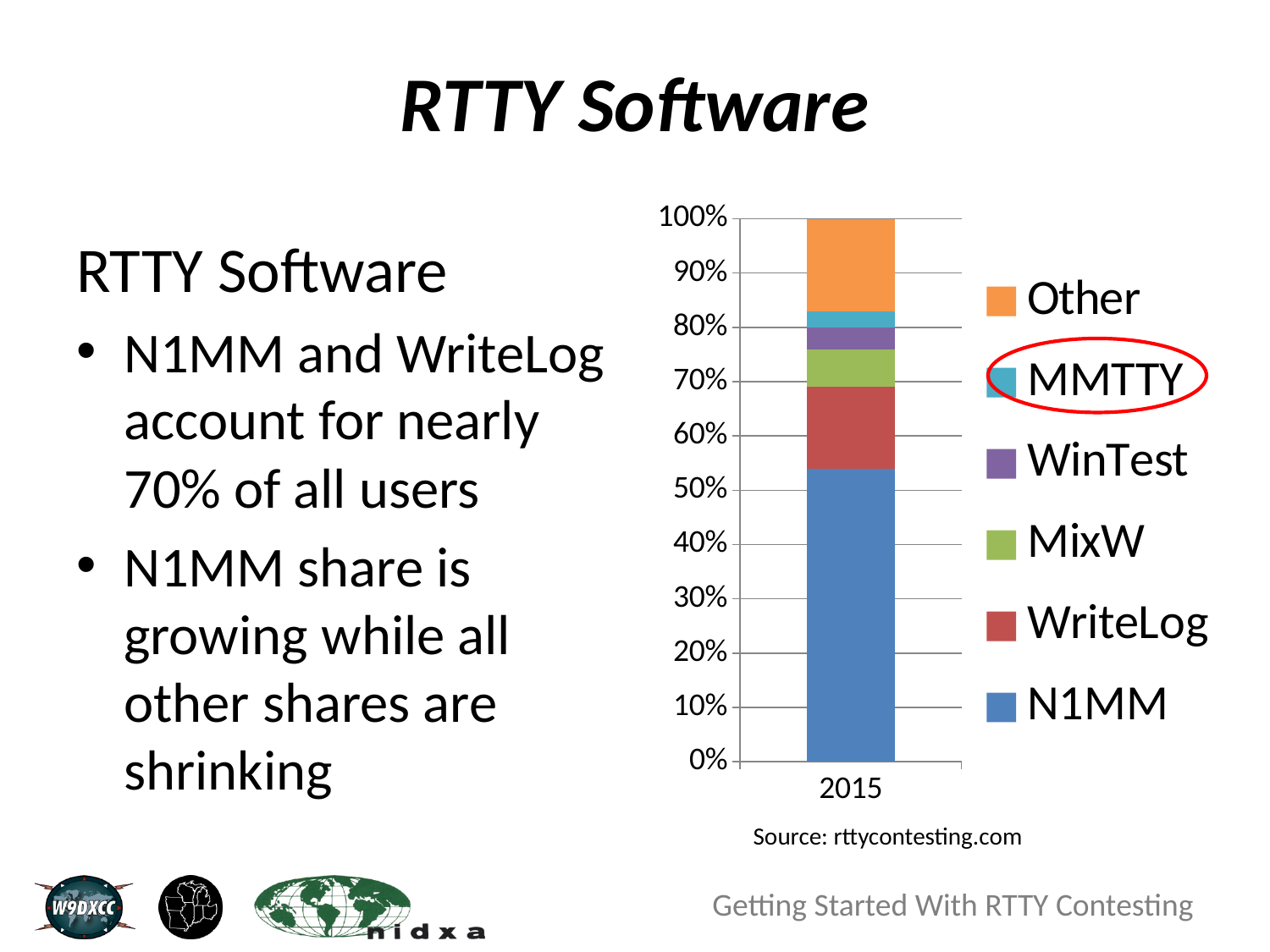

# RTTY Software

### Chart

| Category | N1MM | WriteLog | MixW | WinTest | MMTTY | Other |
|---|---|---|---|---|---|---|
| 2015 | 54.0 | 15.0 | 7.0 | 4.0 | 3.0 | 17.0 |
RTTY Software
N1MM and WriteLog account for nearly 70% of all users
N1MM share is growing while all other shares are shrinking

Source: rttycontesting.com
Getting Started With RTTY Contesting